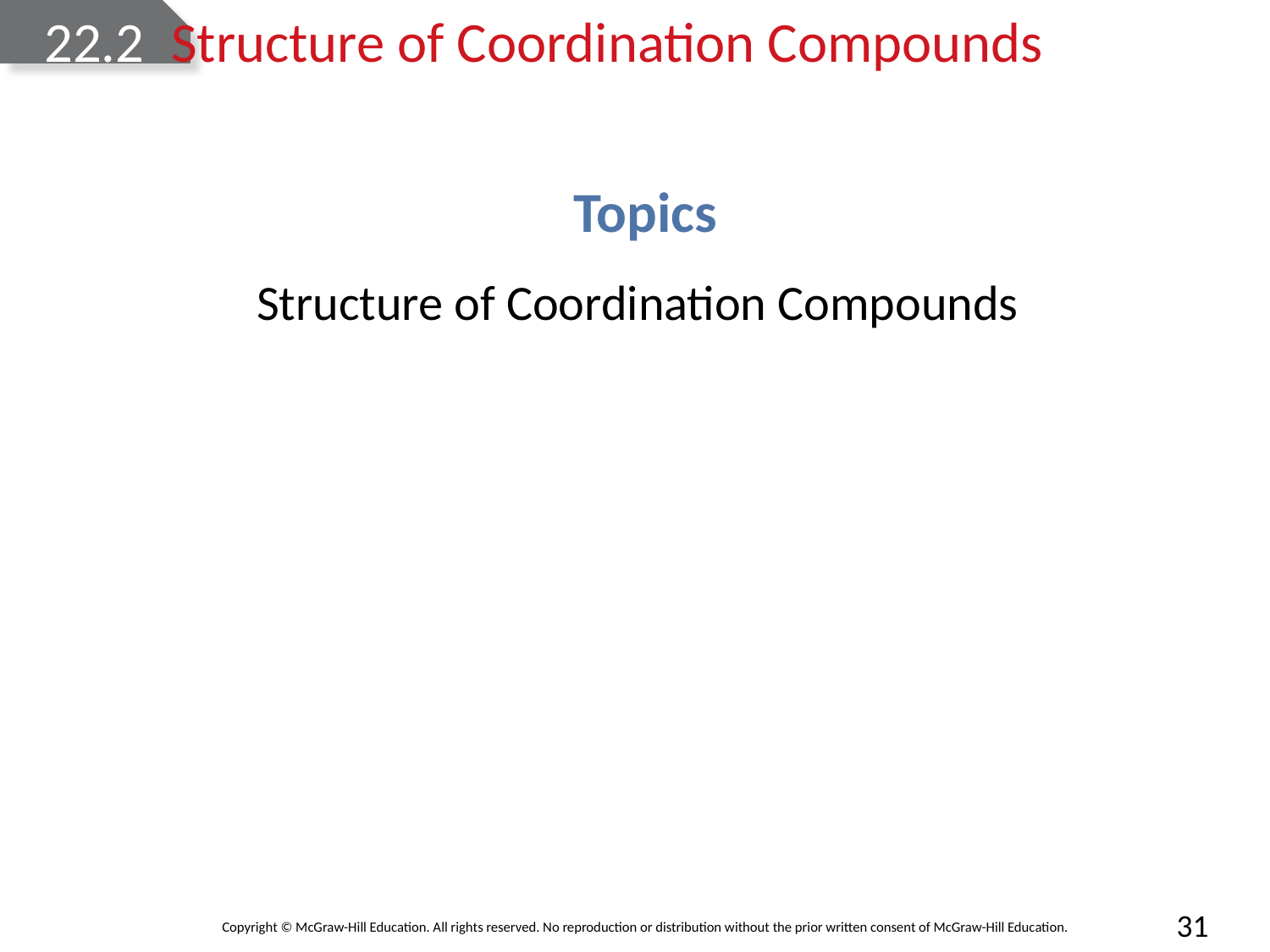

# 22.2	Structure of Coordination Compounds
Topics
Structure of Coordination Compounds